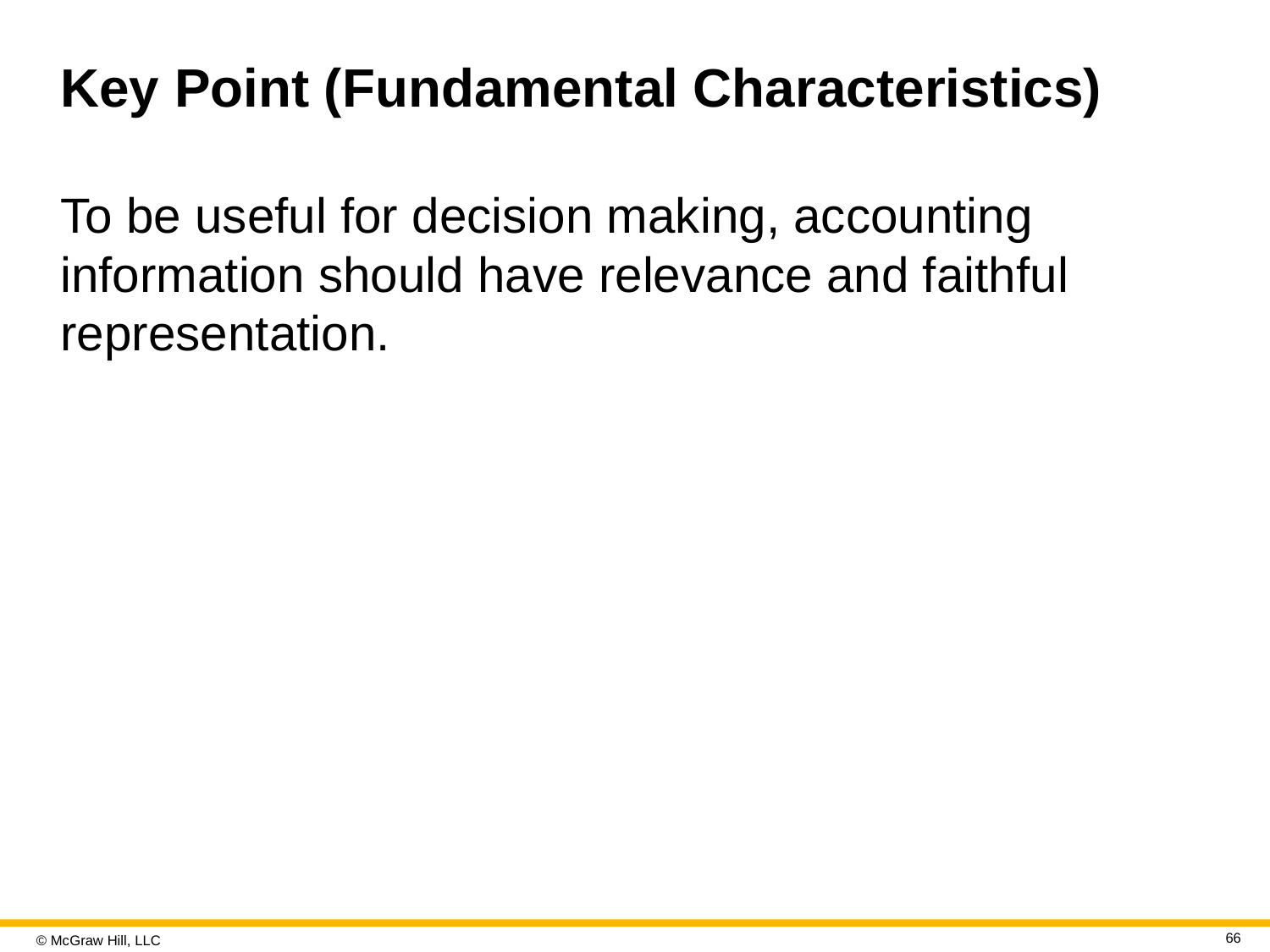

# Key Point (Fundamental Characteristics)
To be useful for decision making, accounting information should have relevance and faithful representation.
66